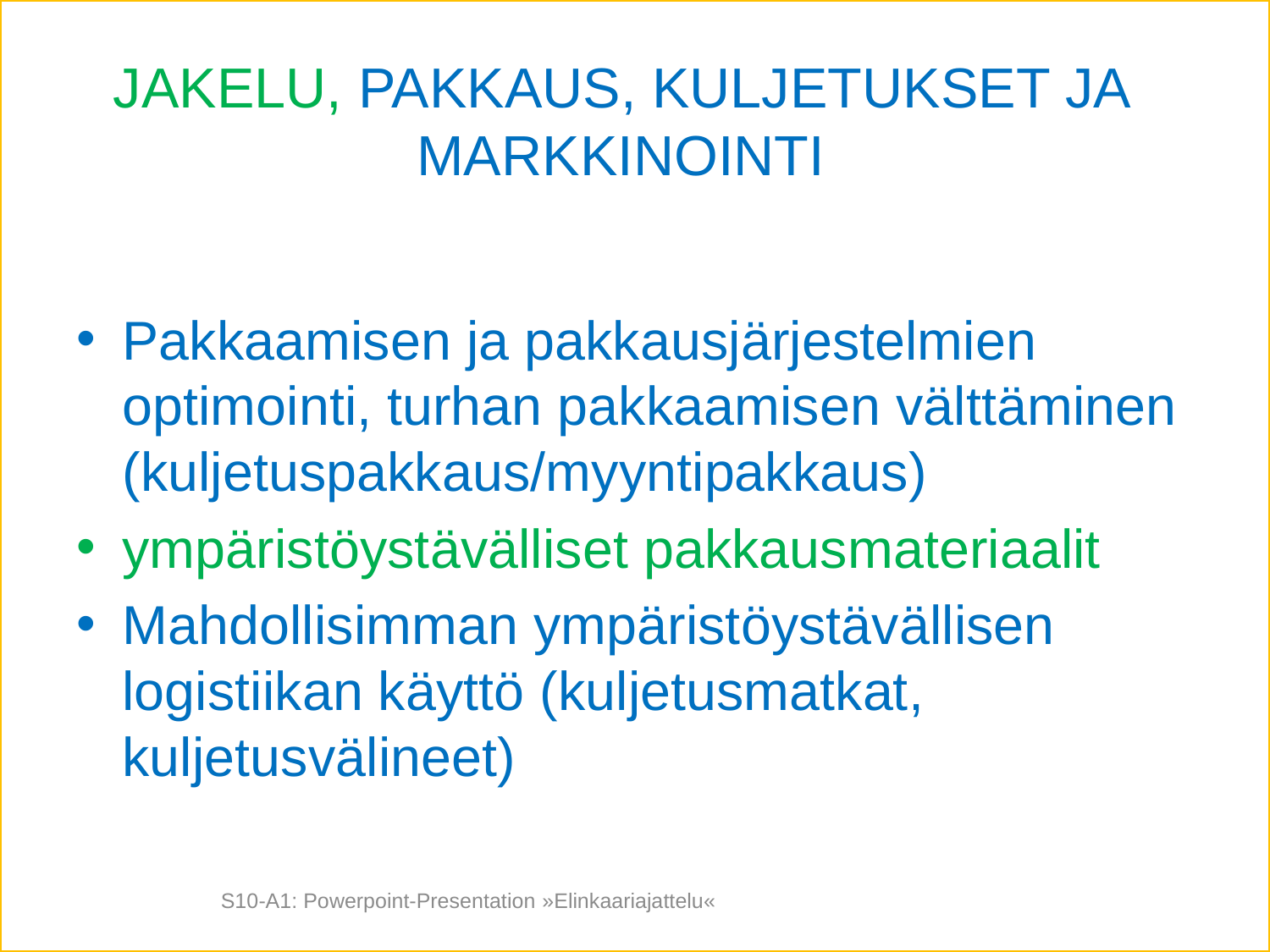

# JAKELU, PAKKAUS, KULJETUKSET JA MARKKINOINTI

Pakkaamisen ja pakkausjärjestelmien optimointi, turhan pakkaamisen välttäminen (kuljetuspakkaus/myyntipakkaus)
ympäristöystävälliset pakkausmateriaalit
Mahdollisimman ympäristöystävällisen logistiikan käyttö (kuljetusmatkat, kuljetusvälineet)
S10-A1: Powerpoint-Presentation »Elinkaariajattelu«